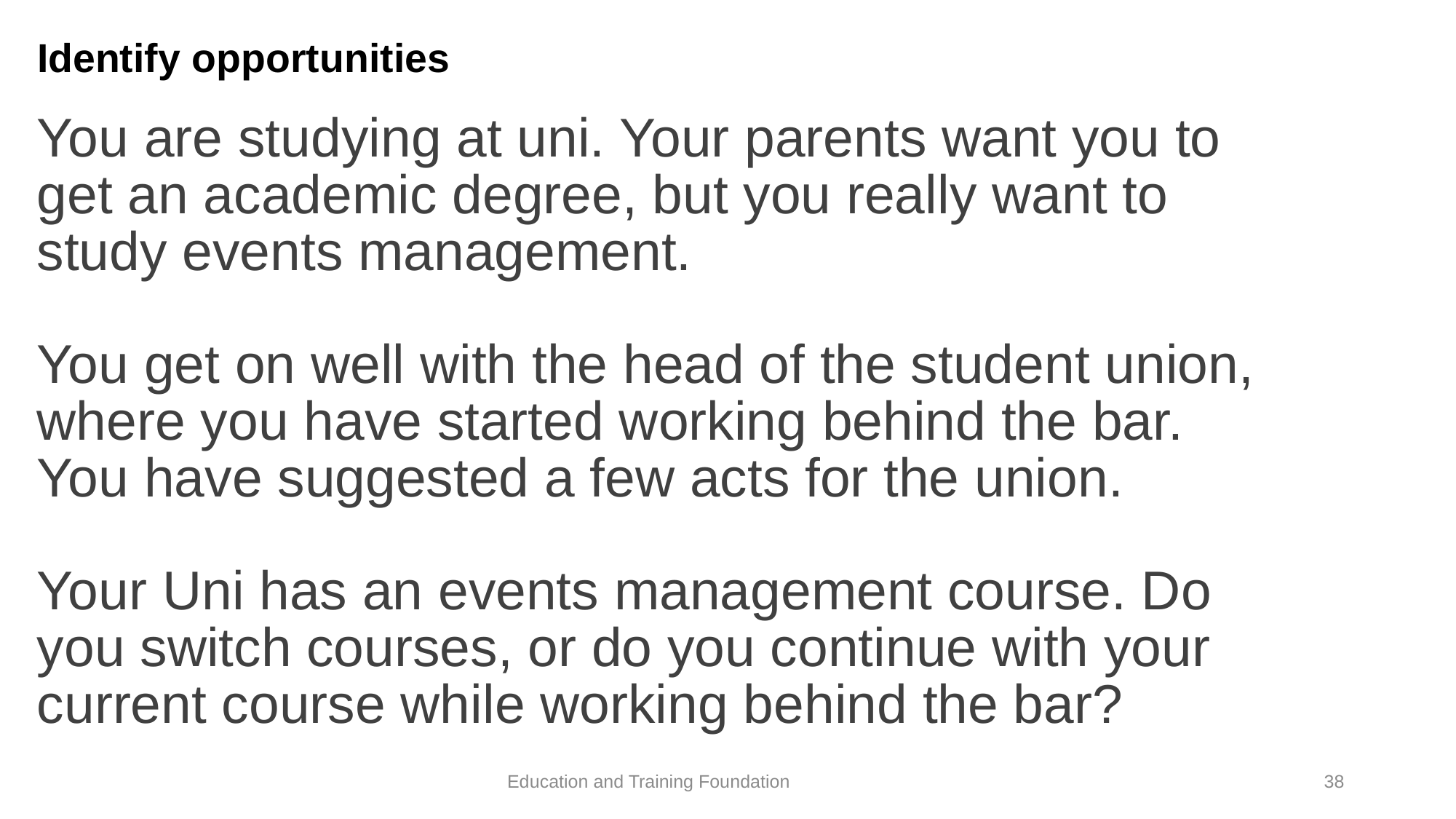

# Identify opportunities
You are studying at uni. Your parents want you to get an academic degree, but you really want to study events management.

You get on well with the head of the student union, where you have started working behind the bar. You have suggested a few acts for the union.

Your Uni has an events management course. Do you switch courses, or do you continue with your current course while working behind the bar?
38
Education and Training Foundation